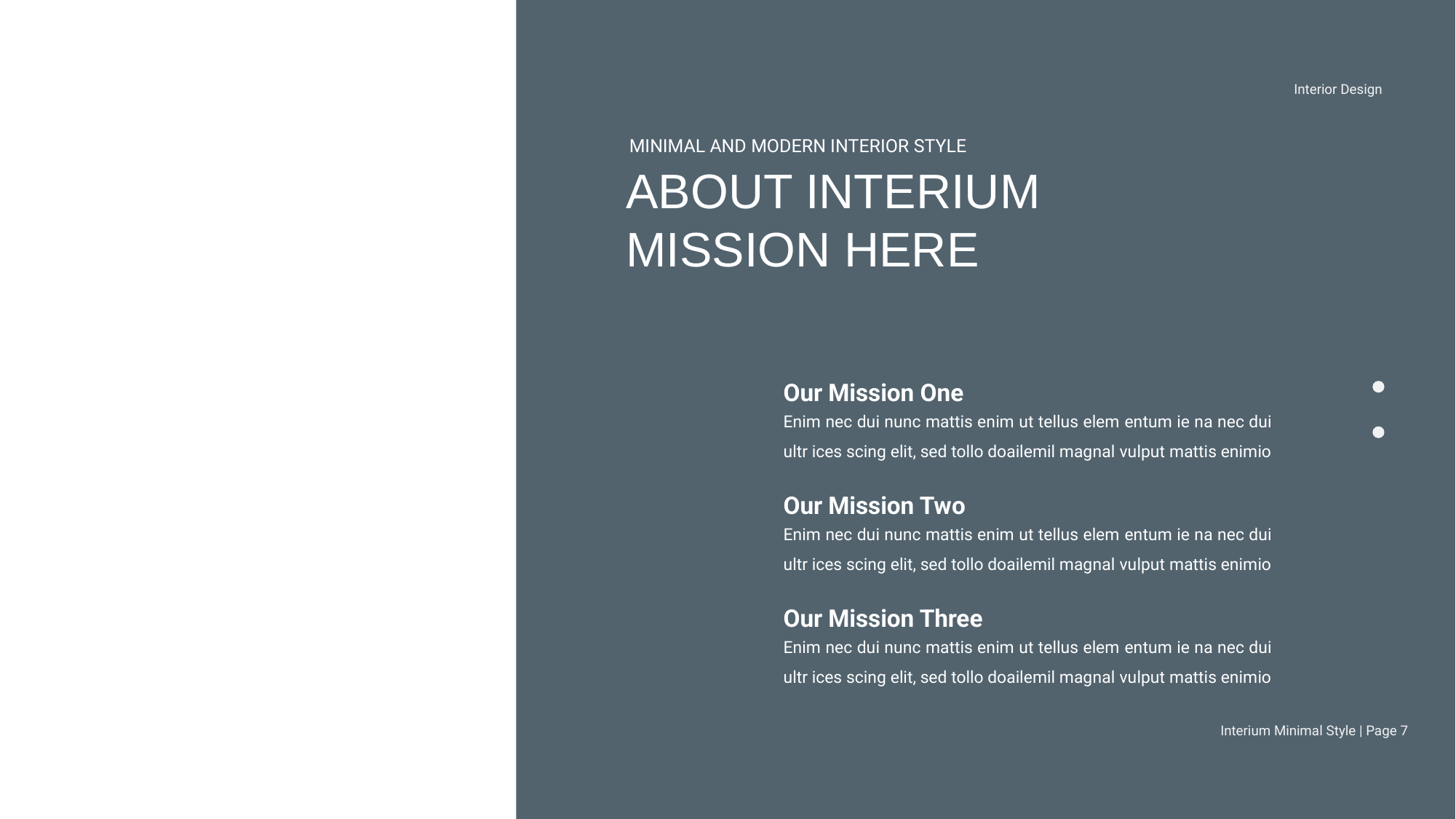

Interior Design
MINIMAL AND MODERN INTERIOR STYLE
ABOUT INTERIUM MISSION HERE
Our Mission One

Enim nec dui nunc mattis enim ut tellus elem entum ie na nec dui ultr ices scing elit, sed tollo doailemil magnal vulput mattis enimio

Our Mission Two
Enim nec dui nunc mattis enim ut tellus elem entum ie na nec dui ultr ices scing elit, sed tollo doailemil magnal vulput mattis enimio
Our Mission Three
Enim nec dui nunc mattis enim ut tellus elem entum ie na nec dui ultr ices scing elit, sed tollo doailemil magnal vulput mattis enimio
Interium Minimal Style | Page 7